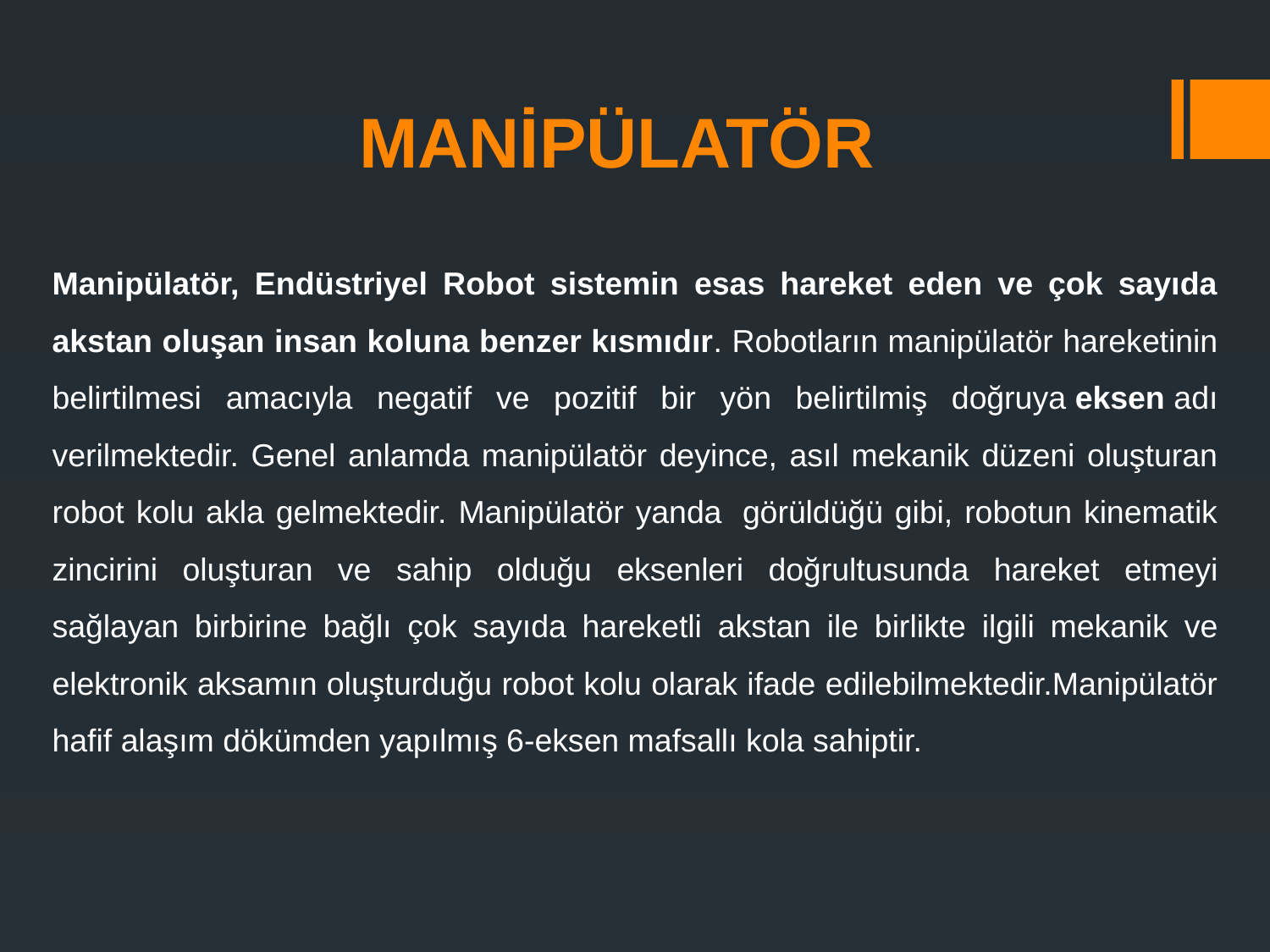

# MANİPÜLATÖR
Manipülatör, Endüstriyel Robot sistemin esas hareket eden ve çok sayıda akstan oluşan insan koluna benzer kısmıdır. Robotların manipülatör hareketinin belirtilmesi amacıyla negatif ve pozitif bir yön belirtilmiş doğruya eksen adı verilmektedir. Genel anlamda manipülatör deyince, asıl mekanik düzeni oluşturan robot kolu akla gelmektedir. Manipülatör yanda  görüldüğü gibi, robotun kinematik zincirini oluşturan ve sahip olduğu eksenleri doğrultusunda hareket etmeyi sağlayan birbirine bağlı çok sayıda hareketli akstan ile birlikte ilgili mekanik ve elektronik aksamın oluşturduğu robot kolu olarak ifade edilebilmektedir.Manipülatör hafif alaşım dökümden yapılmış 6-eksen mafsallı kola sahiptir.